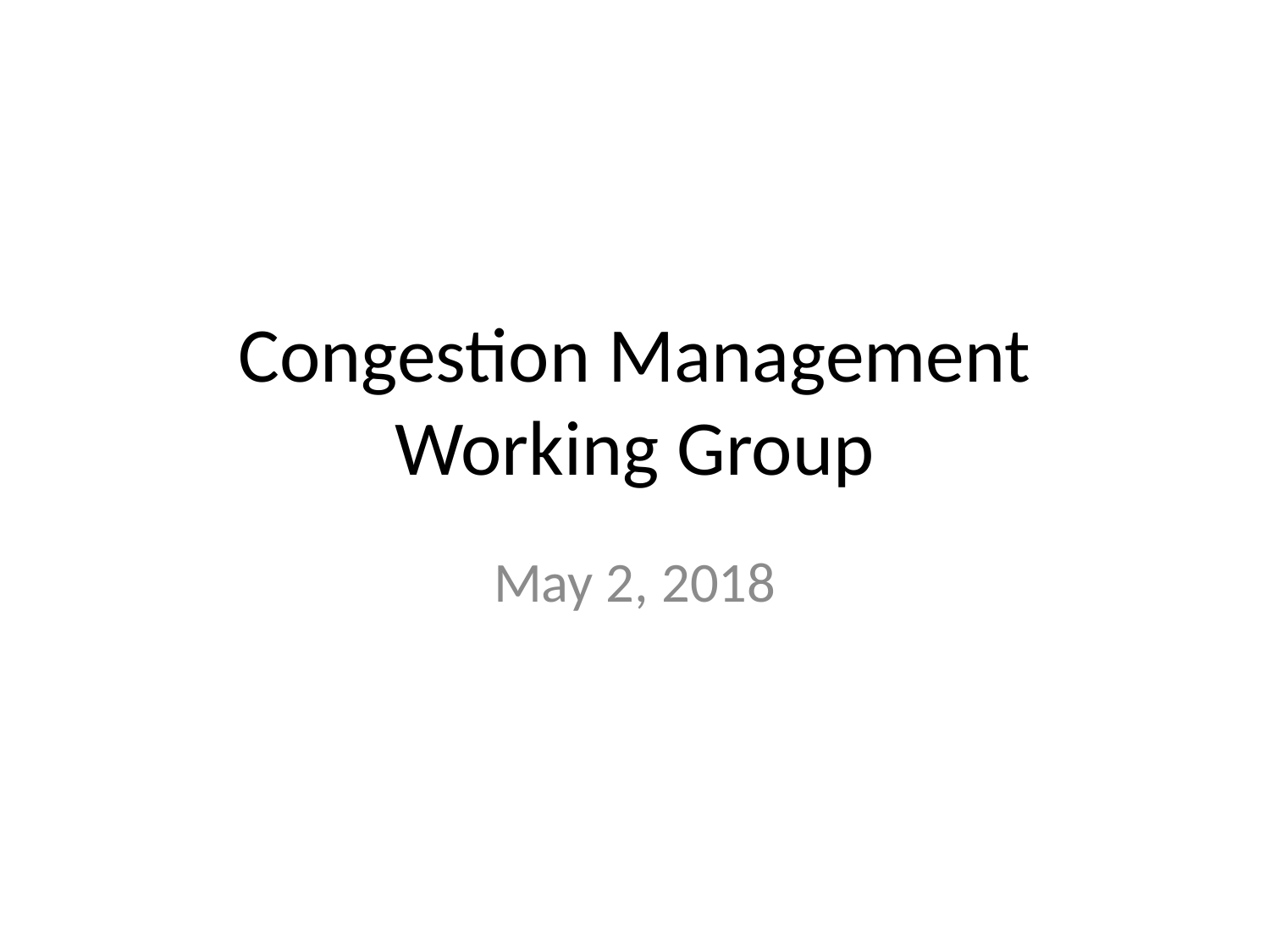

# Congestion Management Working Group
May 2, 2018